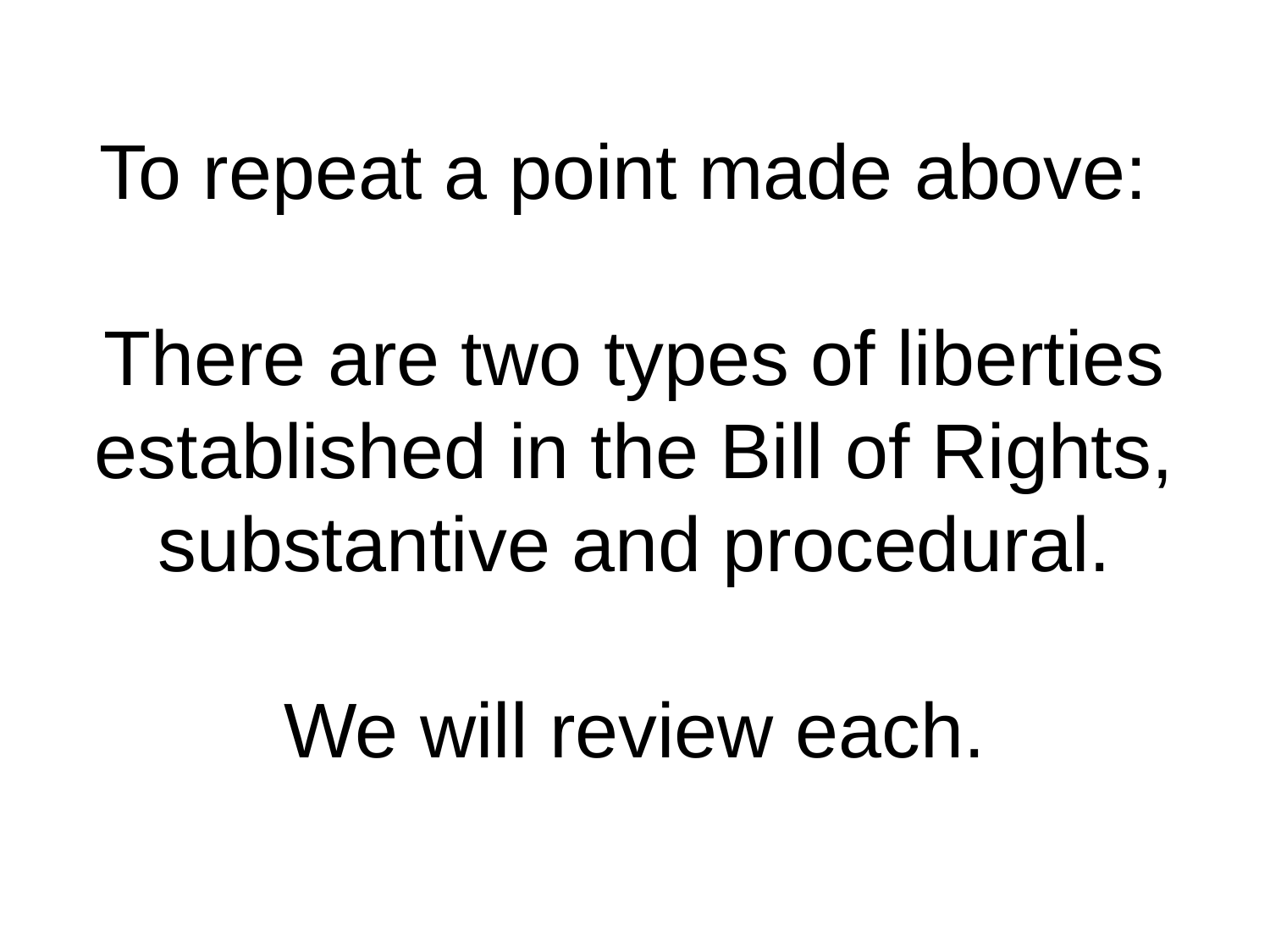

# To repeat a point made above: There are two types of liberties established in the Bill of Rights, substantive and procedural. We will review each.